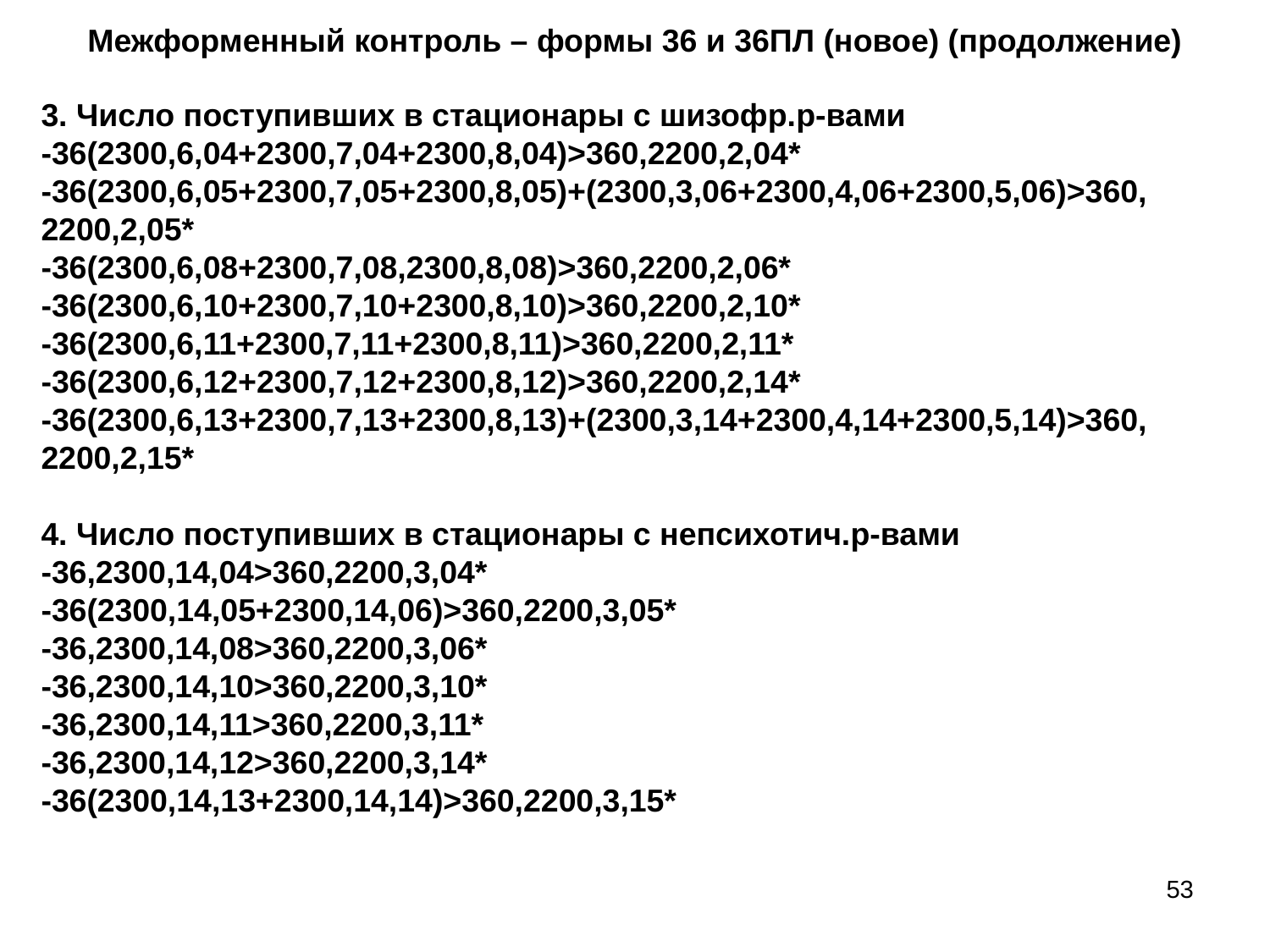

Межформенный контроль – формы 36 и 36ПЛ (новое) (продолжение)
3. Число поступивших в стационары с шизофр.р-вами
-36(2300,6,04+2300,7,04+2300,8,04)>360,2200,2,04*
-36(2300,6,05+2300,7,05+2300,8,05)+(2300,3,06+2300,4,06+2300,5,06)>360,
2200,2,05*
-36(2300,6,08+2300,7,08,2300,8,08)>360,2200,2,06*
-36(2300,6,10+2300,7,10+2300,8,10)>360,2200,2,10*
-36(2300,6,11+2300,7,11+2300,8,11)>360,2200,2,11*
-36(2300,6,12+2300,7,12+2300,8,12)>360,2200,2,14*
-36(2300,6,13+2300,7,13+2300,8,13)+(2300,3,14+2300,4,14+2300,5,14)>360,
2200,2,15*

4. Число поступивших в стационары с непсихотич.р-вами
-36,2300,14,04>360,2200,3,04*
-36(2300,14,05+2300,14,06)>360,2200,3,05*
-36,2300,14,08>360,2200,3,06*
-36,2300,14,10>360,2200,3,10*
-36,2300,14,11>360,2200,3,11*
-36,2300,14,12>360,2200,3,14*
-36(2300,14,13+2300,14,14)>360,2200,3,15*
53